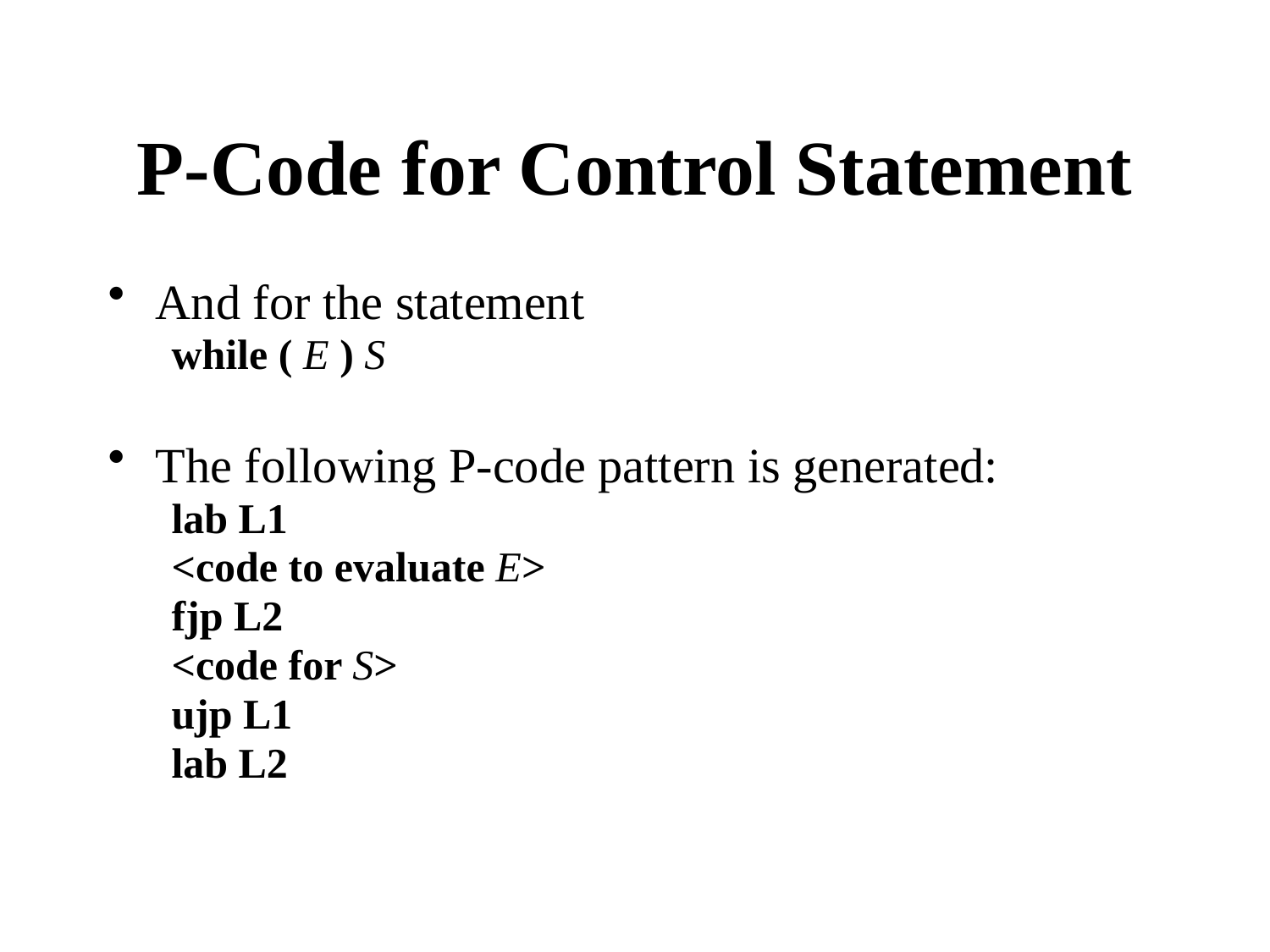

# P-Code for Control Statement
And for the statement
while ( E ) S

The following P-code pattern is generated:
lab L1
<code to evaluate E>
fjp L2
<code for S>
ujp L1
lab L2